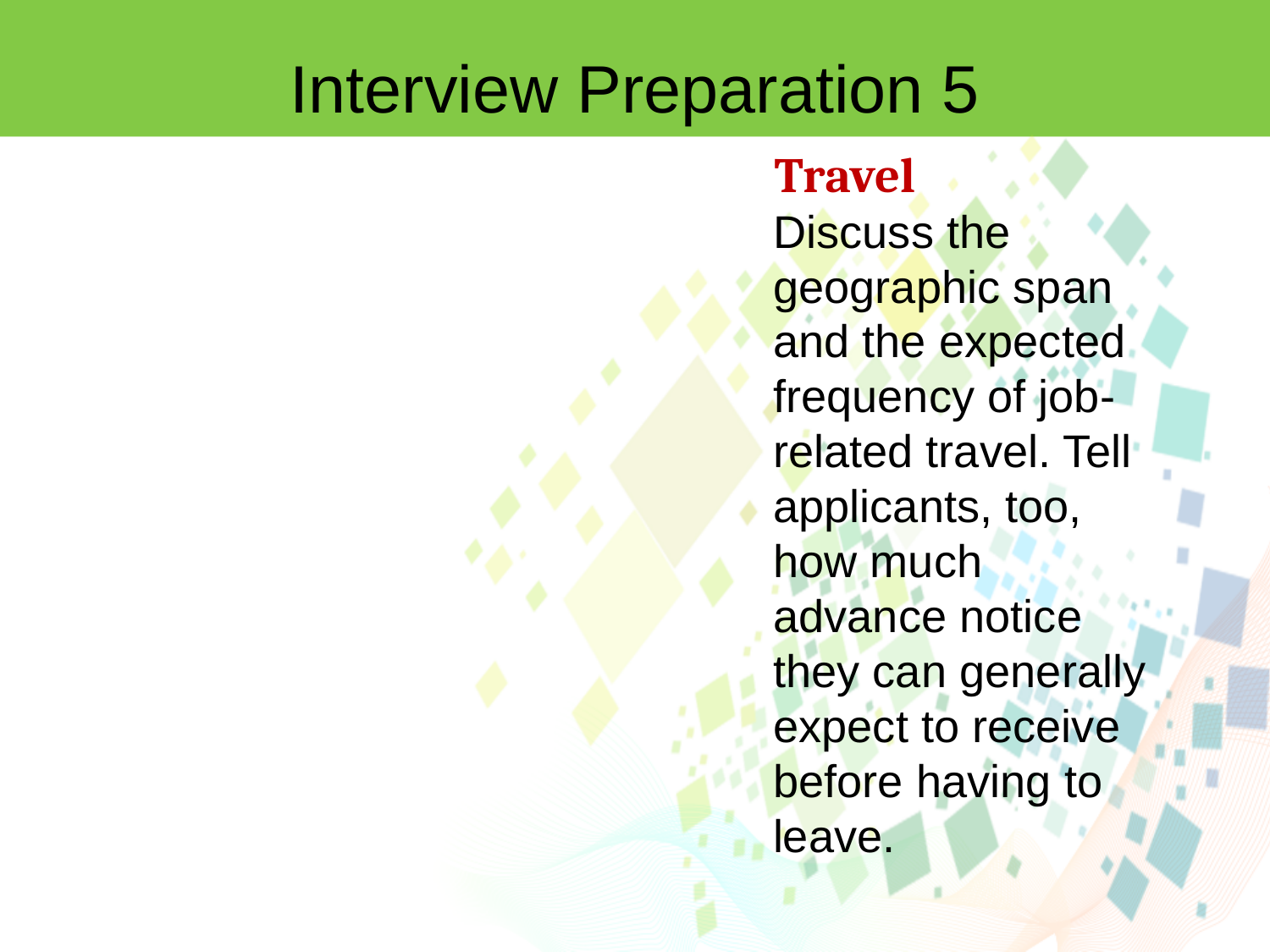

Interview Preparation 5
Travel
Discuss the geographic span and the expected frequency of job-related travel. Tell
applicants, too, how much advance notice they can generally expect to receive before having to leave.